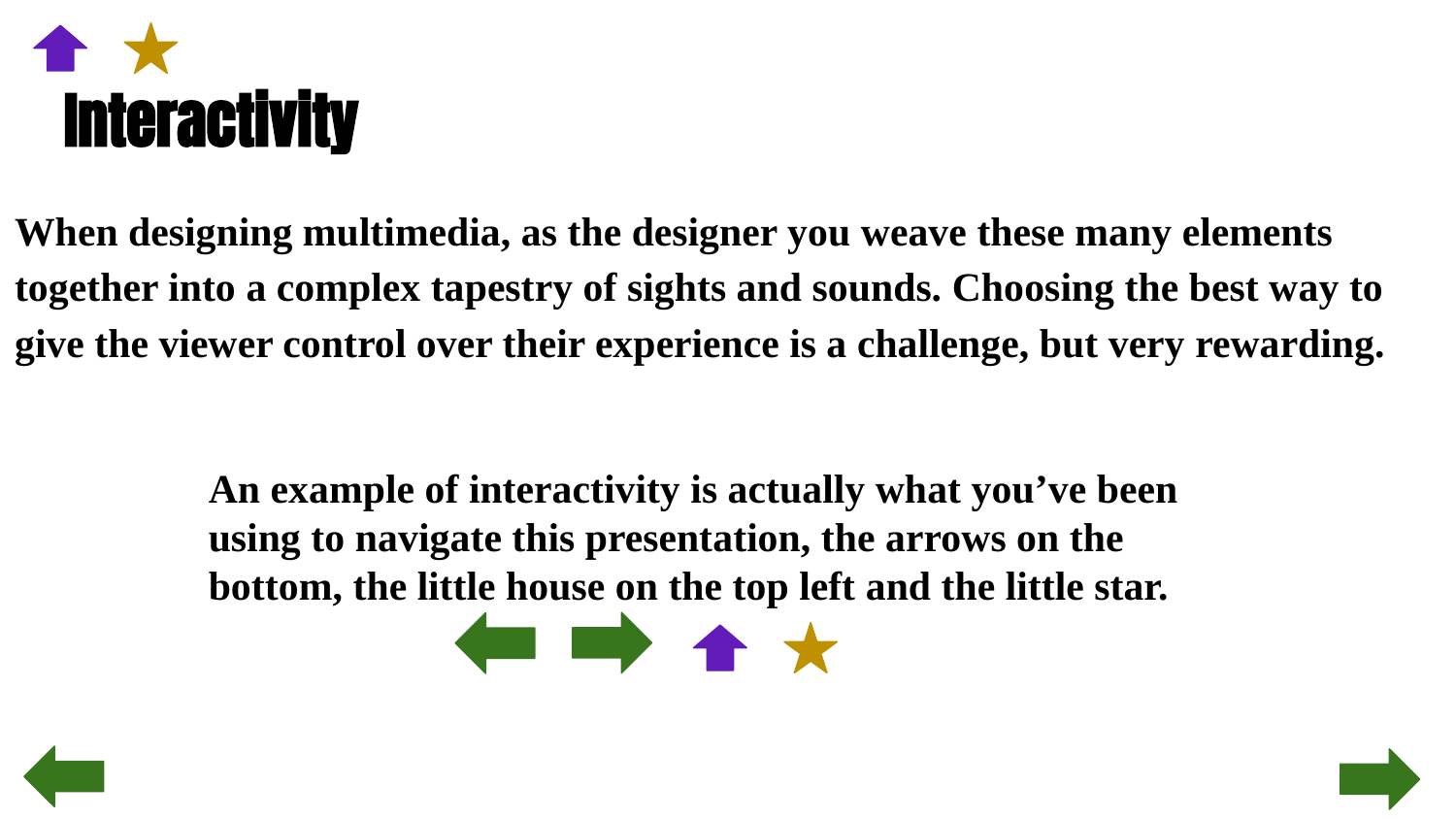

# Interactivity
When designing multimedia, as the designer you weave these many elements together into a complex tapestry of sights and sounds. Choosing the best way to give the viewer control over their experience is a challenge, but very rewarding.
An example of interactivity is actually what you’ve been using to navigate this presentation, the arrows on the bottom, the little house on the top left and the little star.